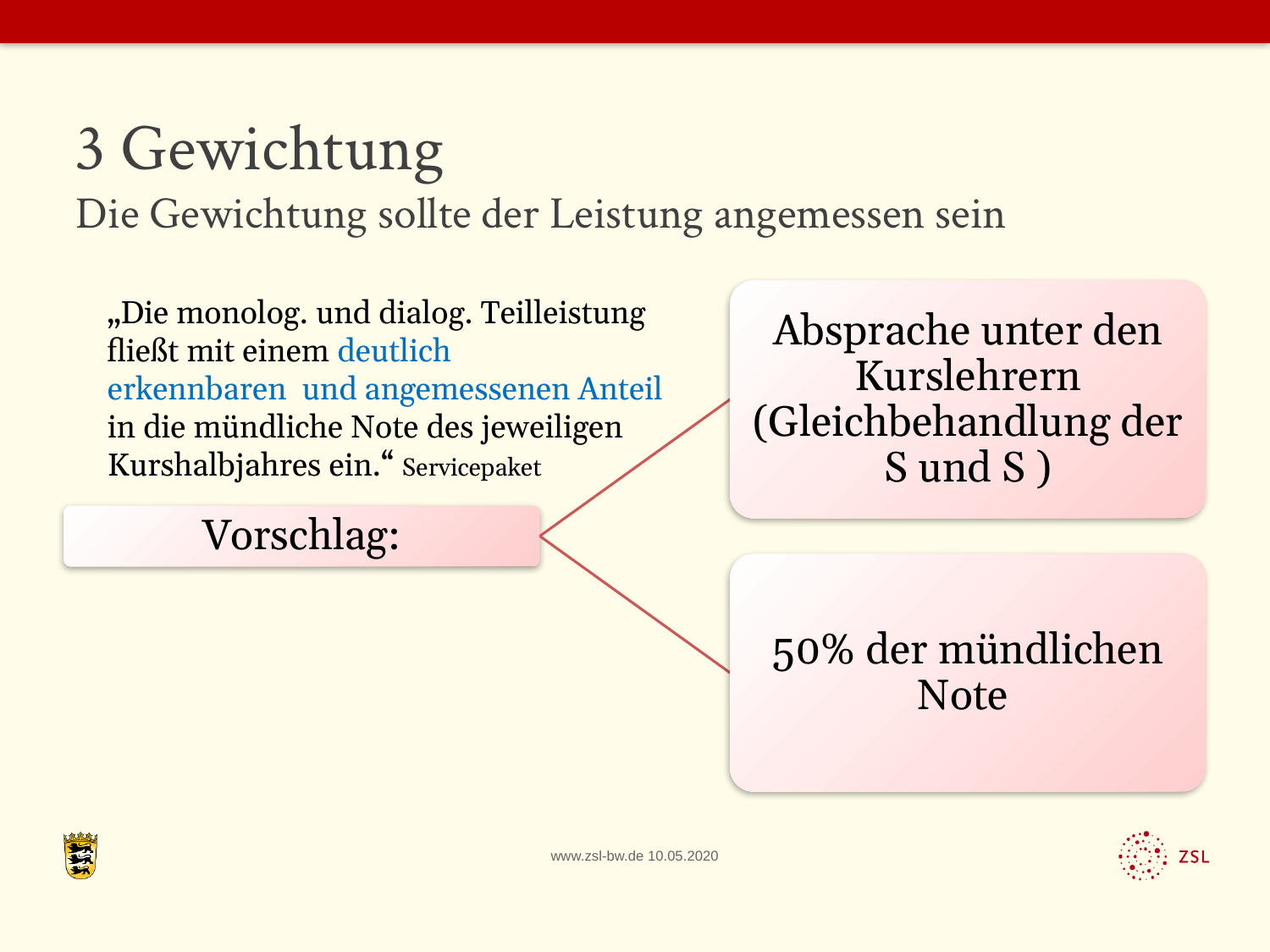

# 3 Gewichtung Die Gewichtung sollte der Leistung angemessen sein
Vorschlag:

Absprache unter den Kurslehrern (Gleichbehandlung der S und S )

50% der mündlichen Note
„Die monolog. und dialog. Teilleistung fließt mit einem deutlich
erkennbaren  und angemessenen Anteil
in die mündliche Note des jeweiligen
Kurshalbjahres ein.“ Servicepaket